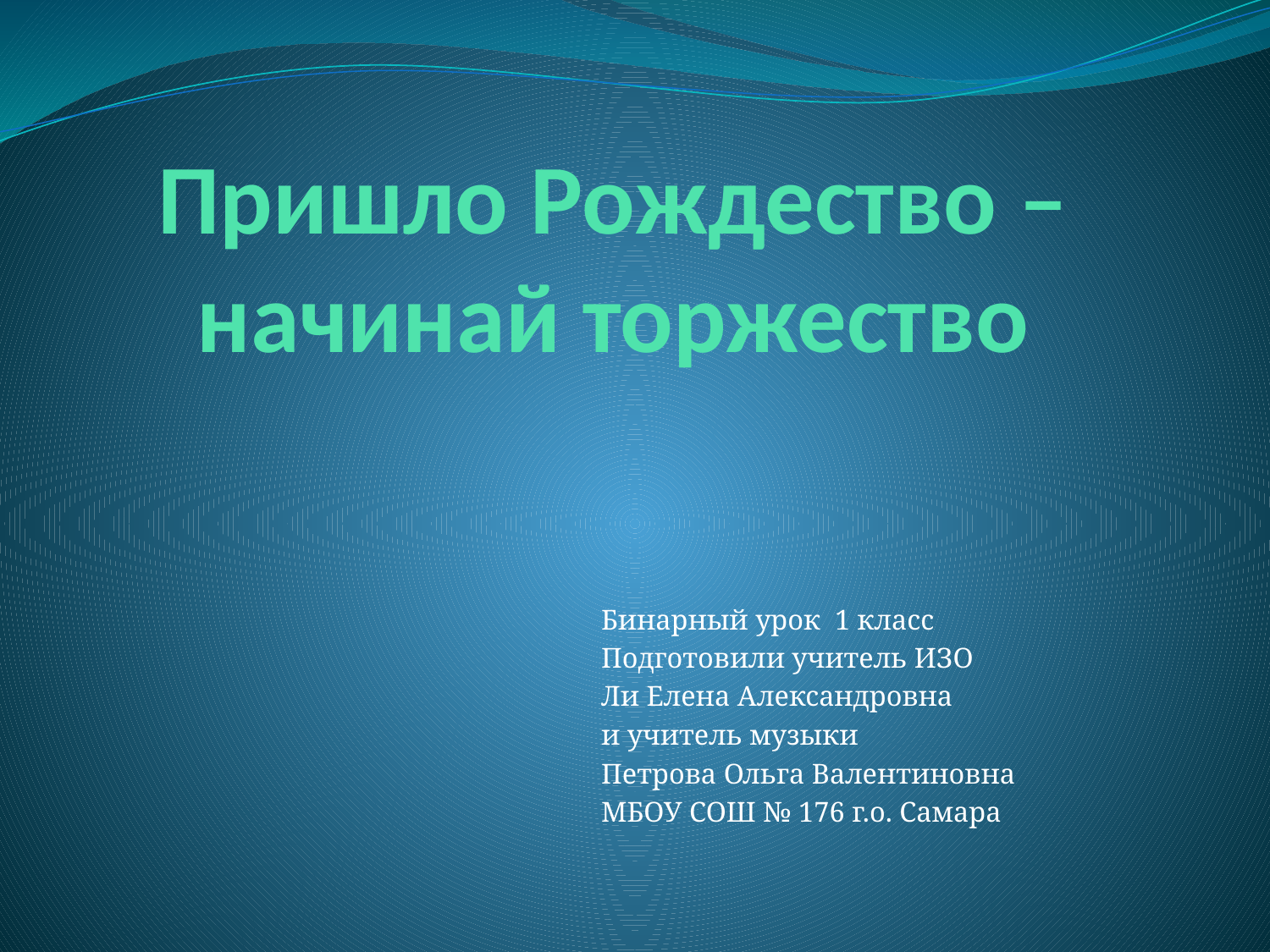

# Пришло Рождество – начинай торжество
Бинарный урок  1 класс
Подготовили учитель ИЗО
Ли Елена Александровна
и учитель музыки
Петрова Ольга Валентиновна
МБОУ СОШ № 176 г.о. Самара